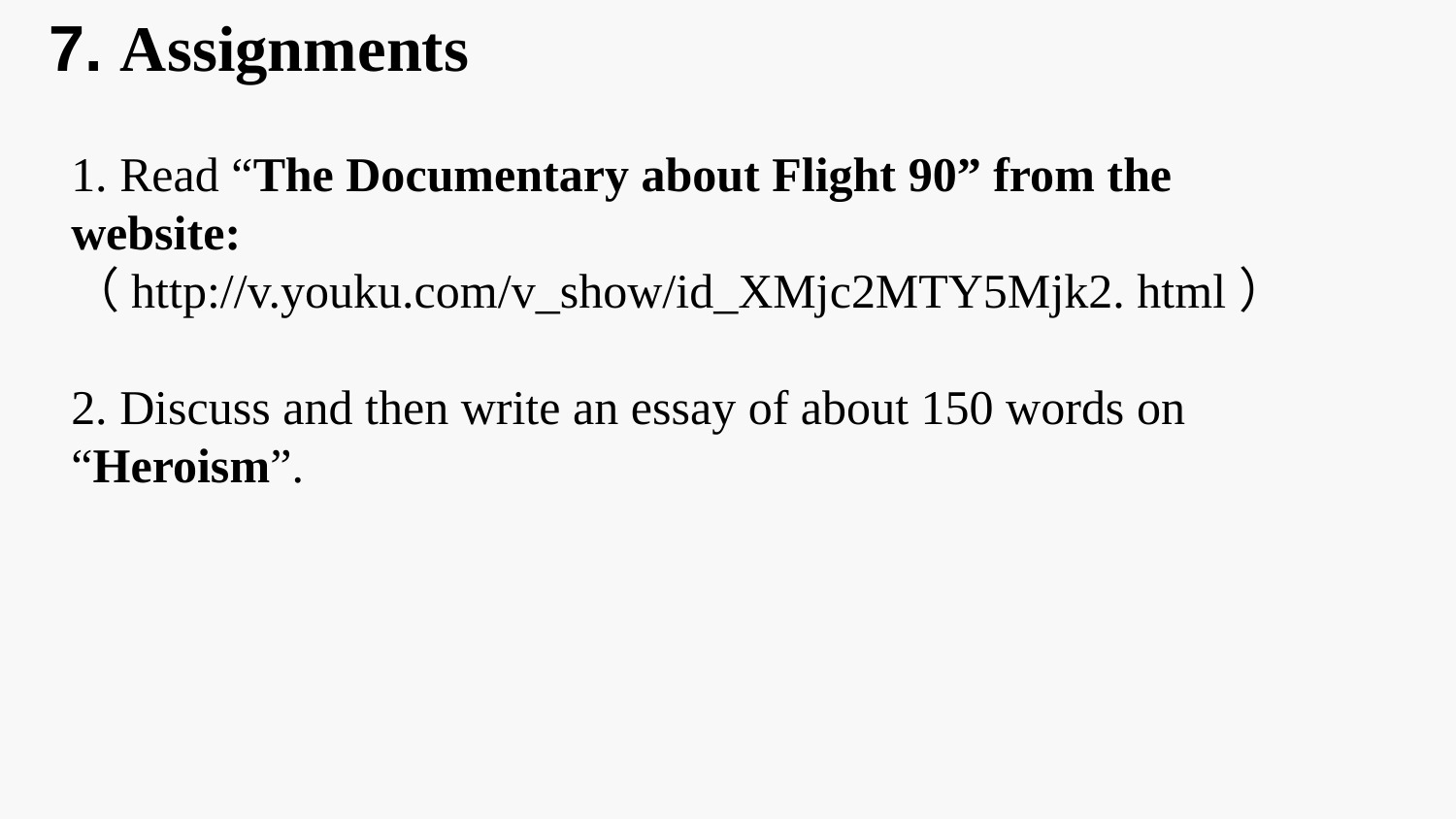

7. Assignments
1. Read “The Documentary about Flight 90” from the website:
（http://v.youku.com/v_show/id_XMjc2MTY5Mjk2. html）

2. Discuss and then write an essay of about 150 words on “Heroism”.